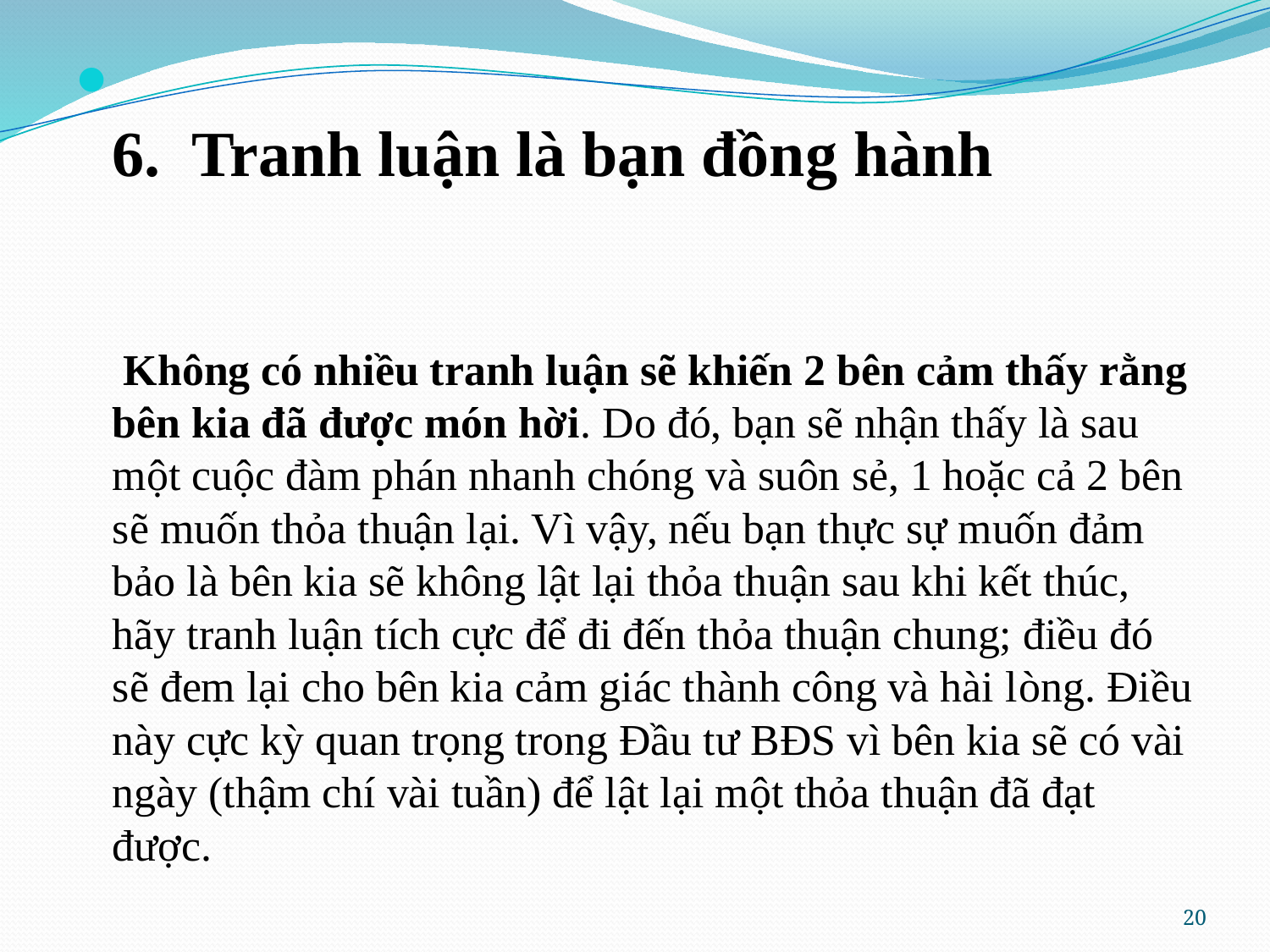

6.  Tranh luận là bạn đồng hành

 Không có nhiều tranh luận sẽ khiến 2 bên cảm thấy rằng bên kia đã được món hời. Do đó, bạn sẽ nhận thấy là sau một cuộc đàm phán nhanh chóng và suôn sẻ, 1 hoặc cả 2 bên sẽ muốn thỏa thuận lại. Vì vậy, nếu bạn thực sự muốn đảm bảo là bên kia sẽ không lật lại thỏa thuận sau khi kết thúc, hãy tranh luận tích cực để đi đến thỏa thuận chung; điều đó sẽ đem lại cho bên kia cảm giác thành công và hài lòng. Điều này cực kỳ quan trọng trong Đầu tư BĐS vì bên kia sẽ có vài ngày (thậm chí vài tuần) để lật lại một thỏa thuận đã đạt được.

20